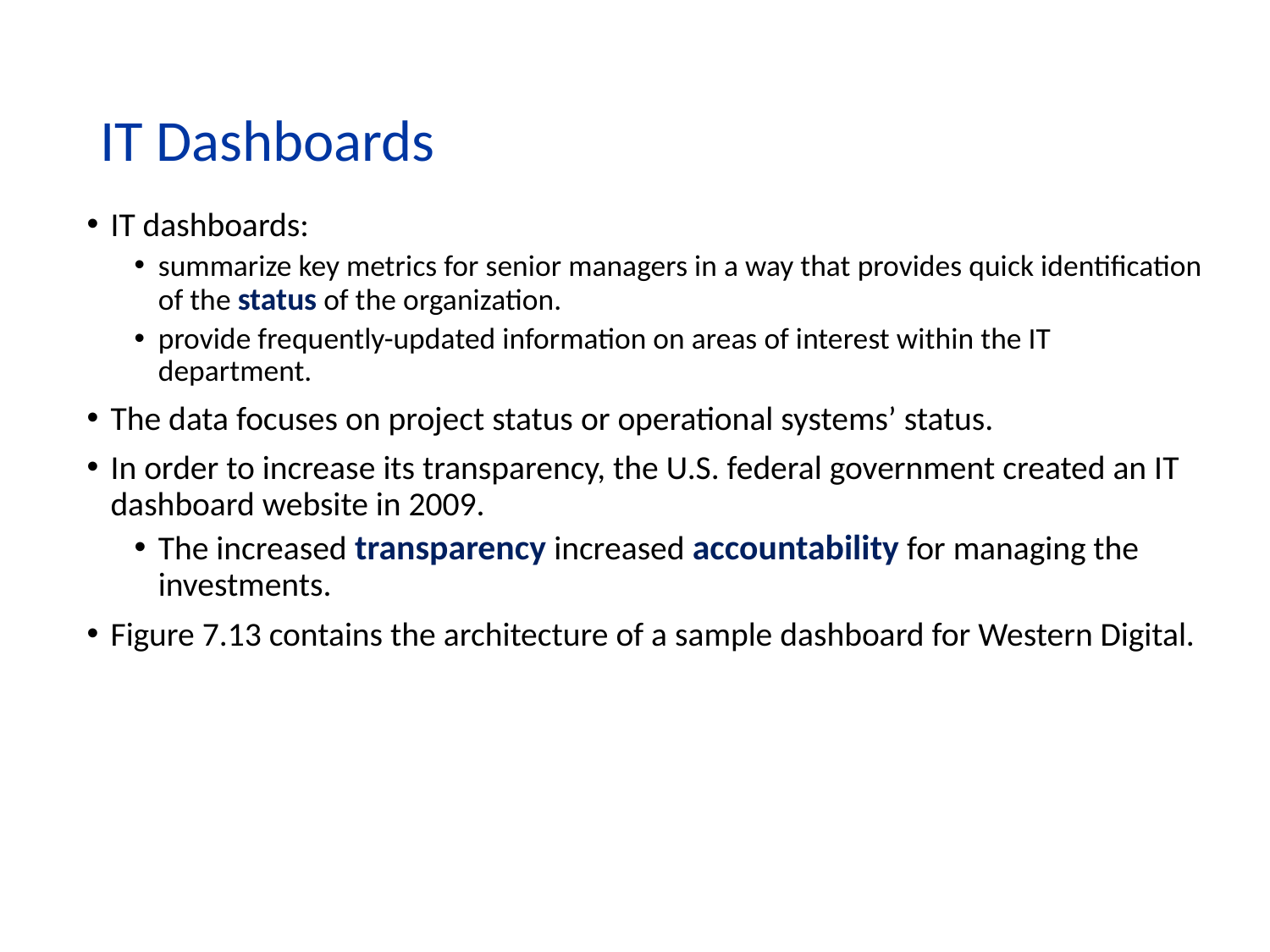

# IT Dashboards
IT dashboards:
summarize key metrics for senior managers in a way that provides quick identification of the status of the organization.
provide frequently-updated information on areas of interest within the IT department.
The data focuses on project status or operational systems’ status.
In order to increase its transparency, the U.S. federal government created an IT dashboard website in 2009.
The increased transparency increased accountability for managing the investments.
Figure 7.13 contains the architecture of a sample dashboard for Western Digital.